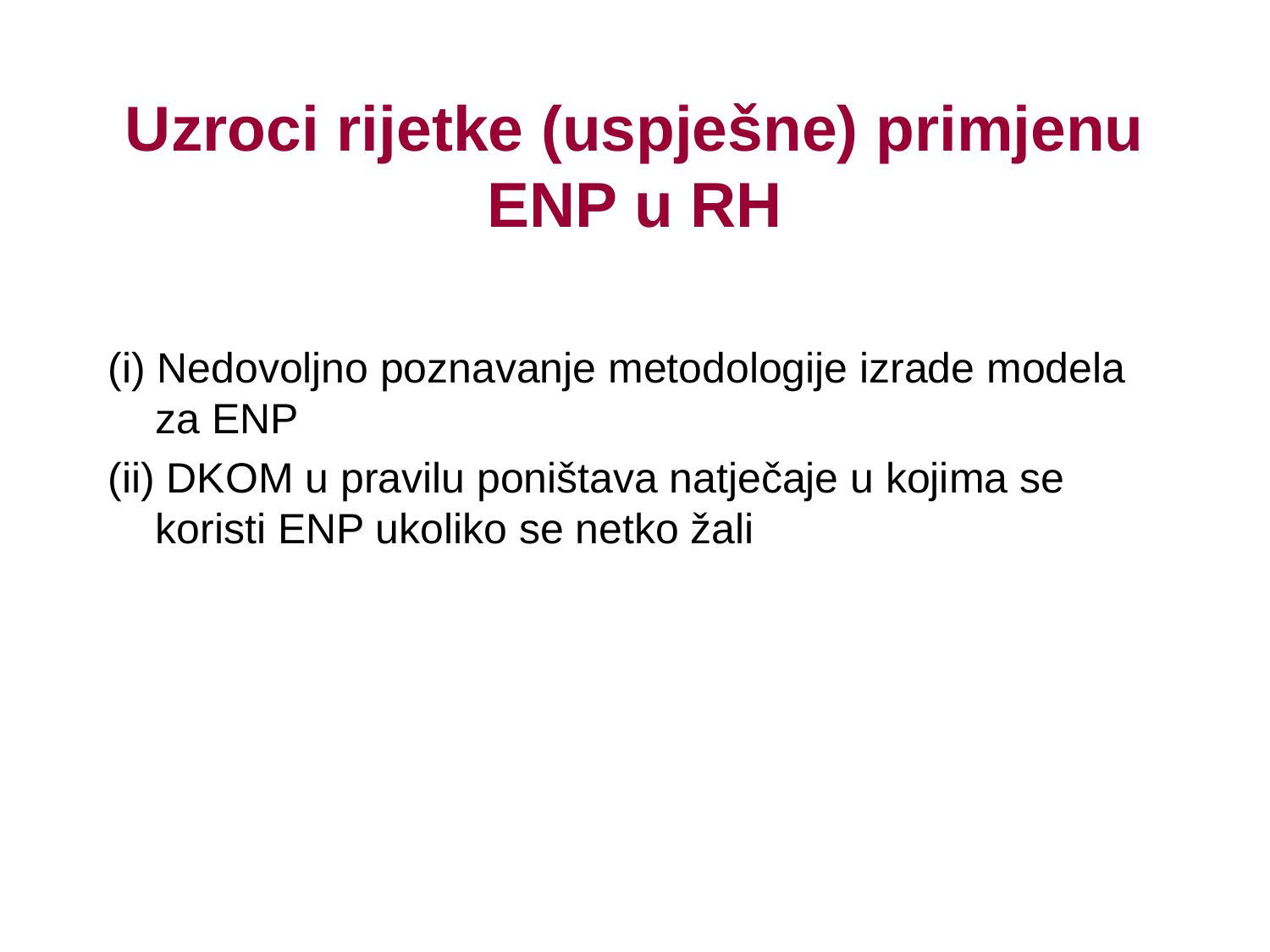

# Uzroci rijetke (uspješne) primjenu ENP u RH

(i) Nedovoljno poznavanje metodologije izrade modela za ENP
(ii) DKOM u pravilu poništava natječaje u kojima se koristi ENP ukoliko se netko žali
7